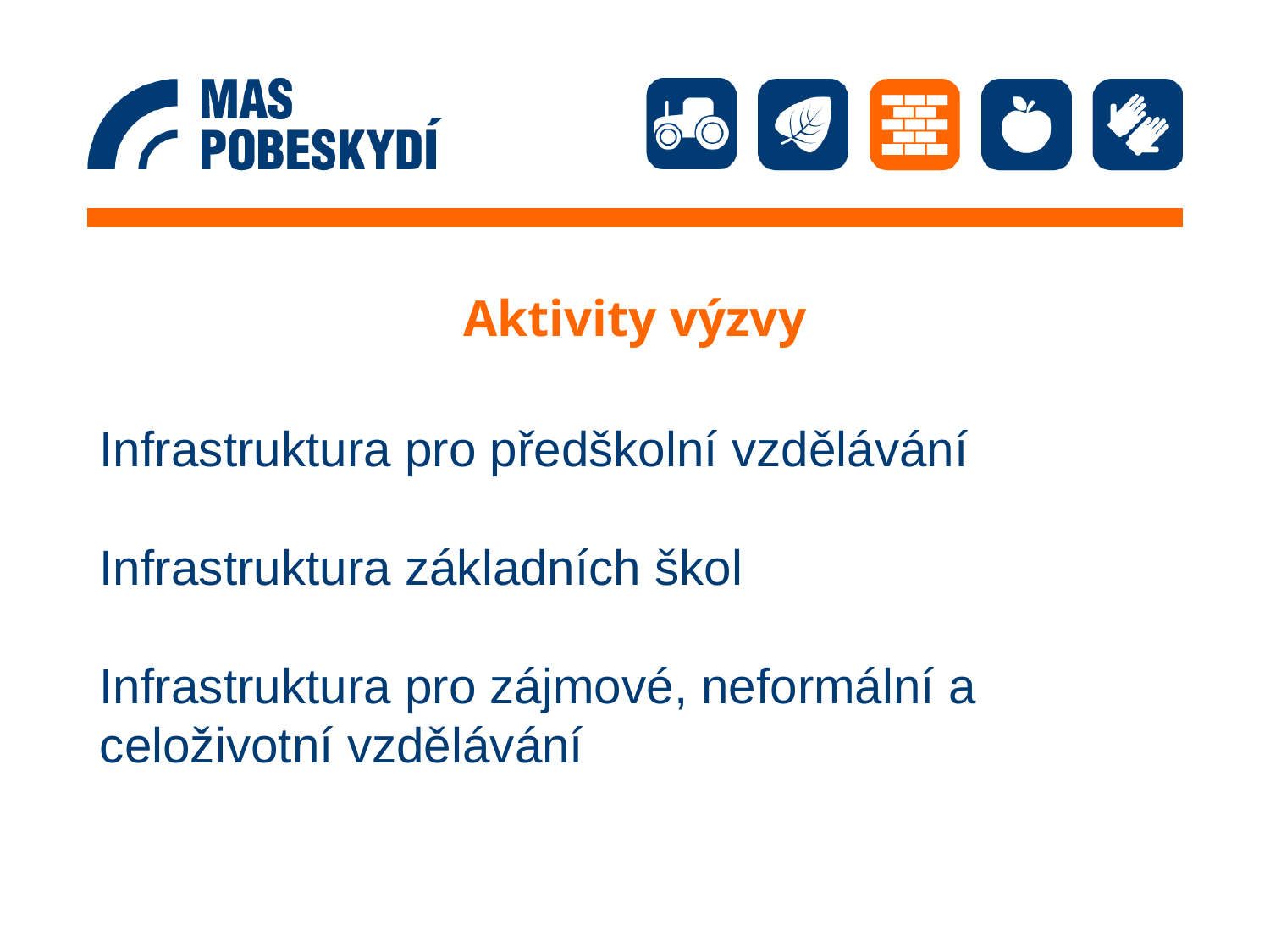

# Aktivity výzvy
Infrastruktura pro předškolní vzdělávání

Infrastruktura základních škol

Infrastruktura pro zájmové, neformální a celoživotní vzdělávání